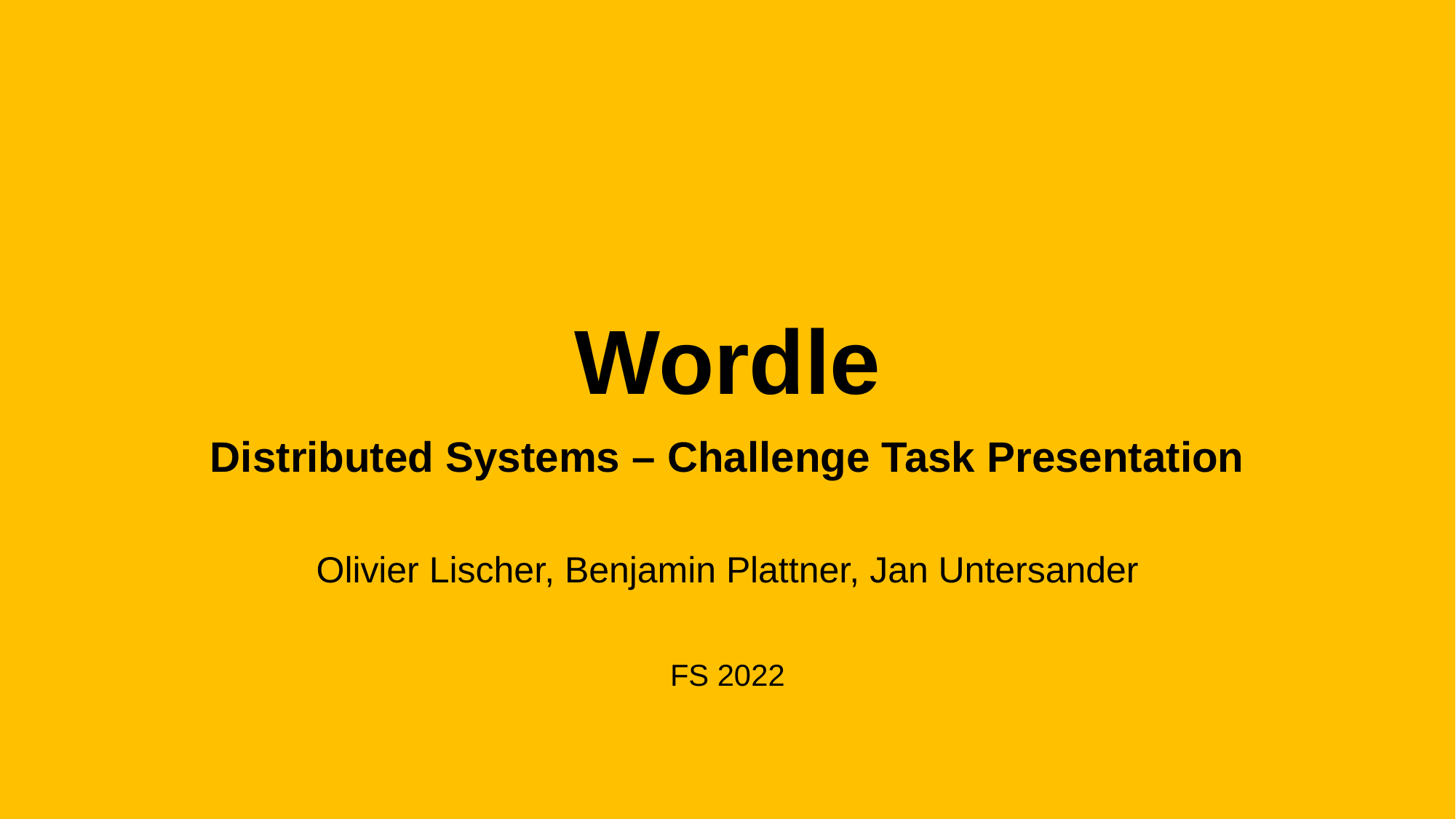

# Wordle
Distributed Systems – Challenge Task Presentation

Olivier Lischer, Benjamin Plattner, Jan Untersander

FS 2022